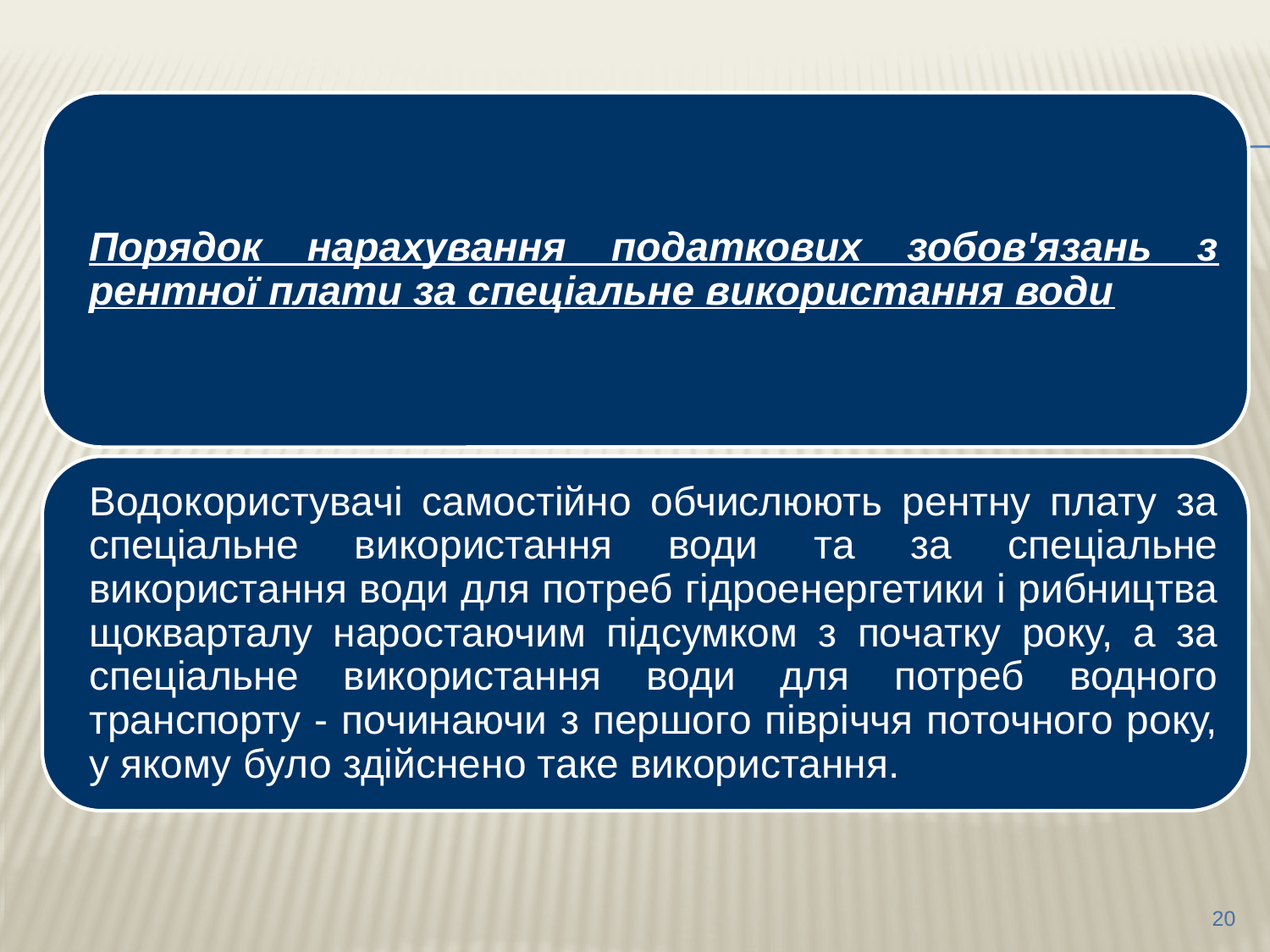

Порядок нарахування податкових зобов'язань з рентної плати за спеціальне використання води
Водокористувачі самостійно обчислюють рентну плату за спеціальне використання води та за спеціальне використання води для потреб гідроенергетики і рибництва щокварталу наростаючим підсумком з початку року, а за спеціальне використання води для потреб водного транспорту - починаючи з першого півріччя поточного року, у якому було здійснено таке використання.
20